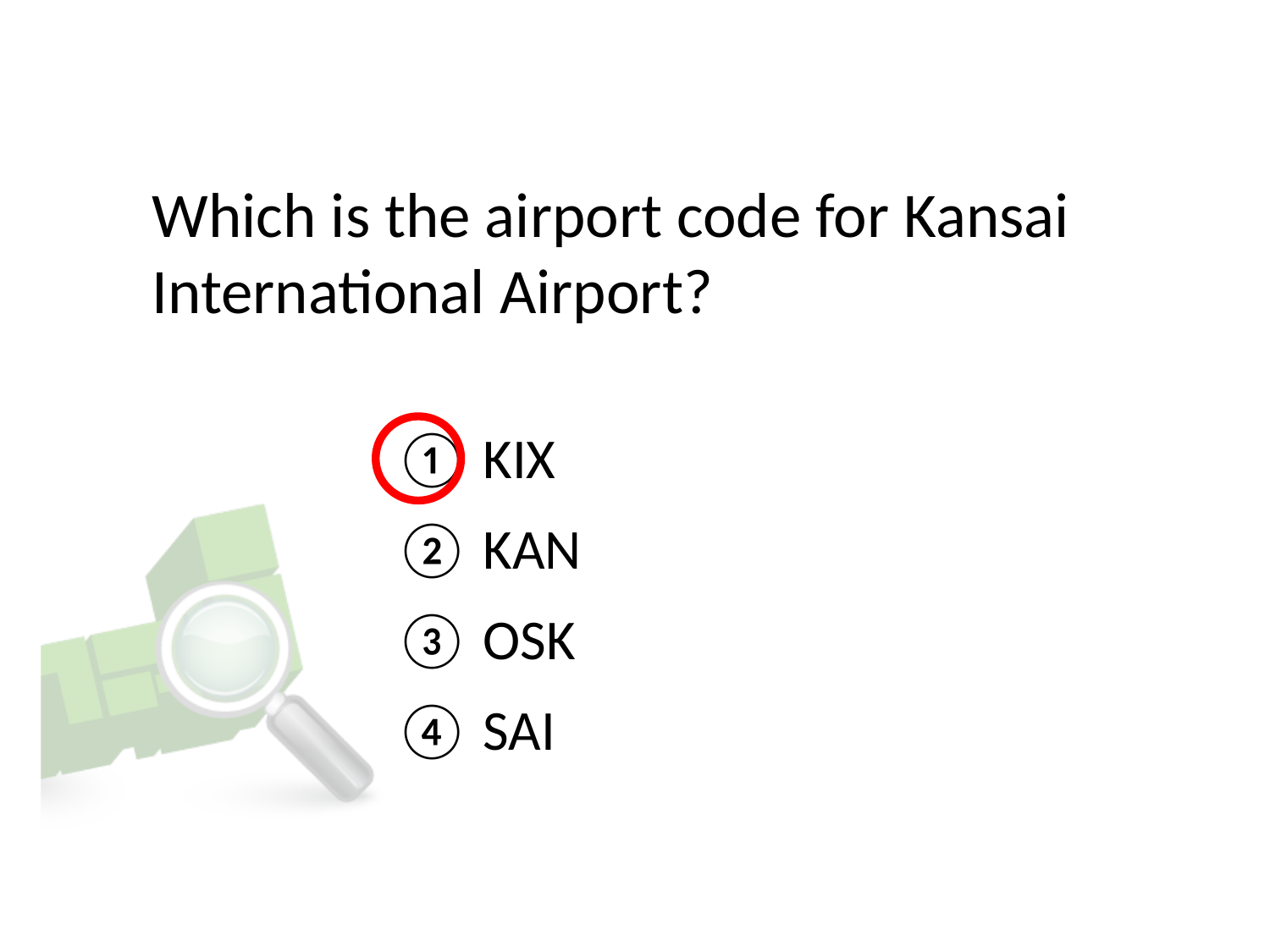

# Which is the airport code for Kansai International Airport?
① KIX
② KAN
③ OSK
④ SAI